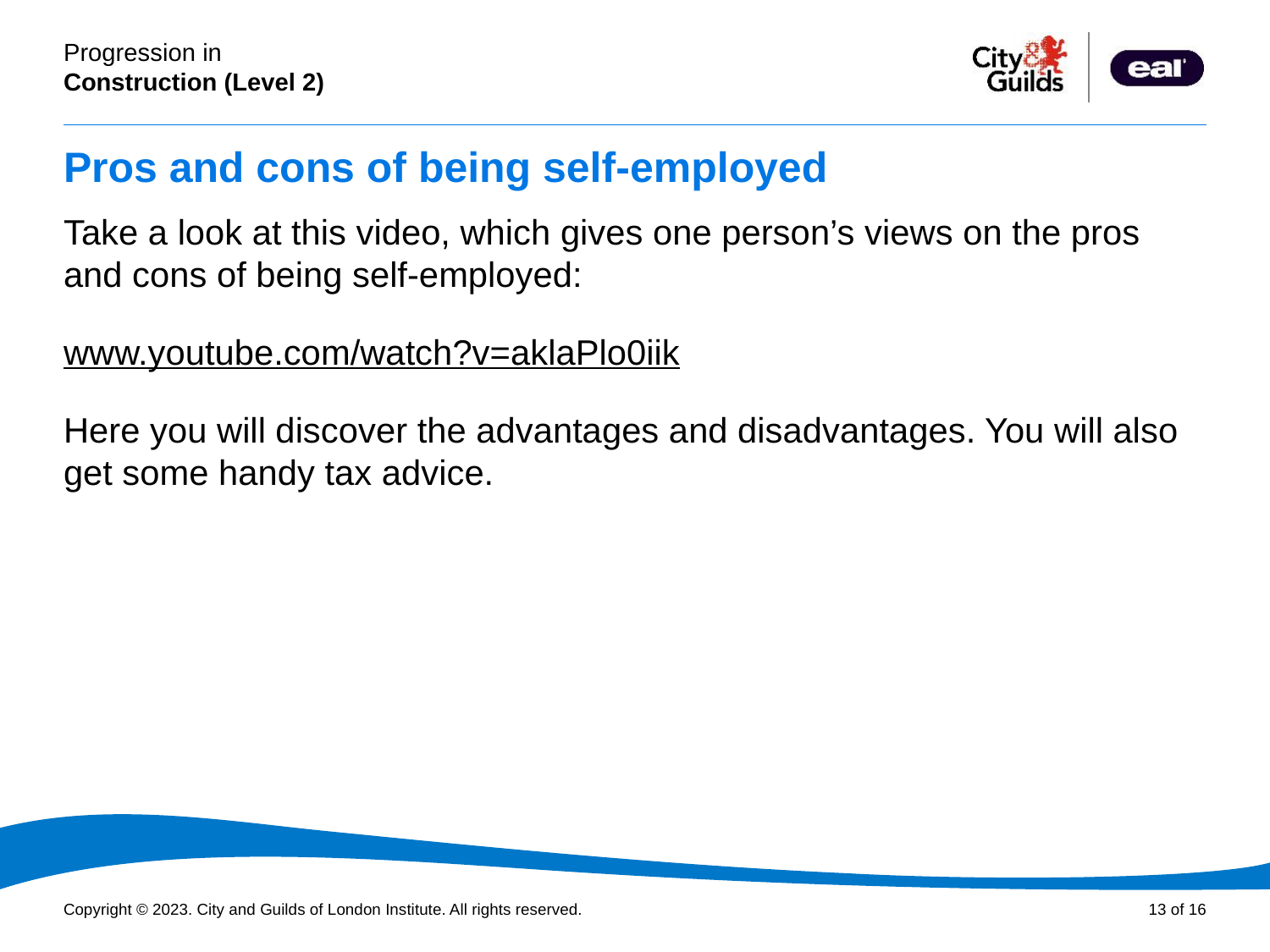

# Pros and cons of being self-employed
Take a look at this video, which gives one person’s views on the pros and cons of being self-employed:
www.youtube.com/watch?v=aklaPlo0iik
Here you will discover the advantages and disadvantages. You will also get some handy tax advice.